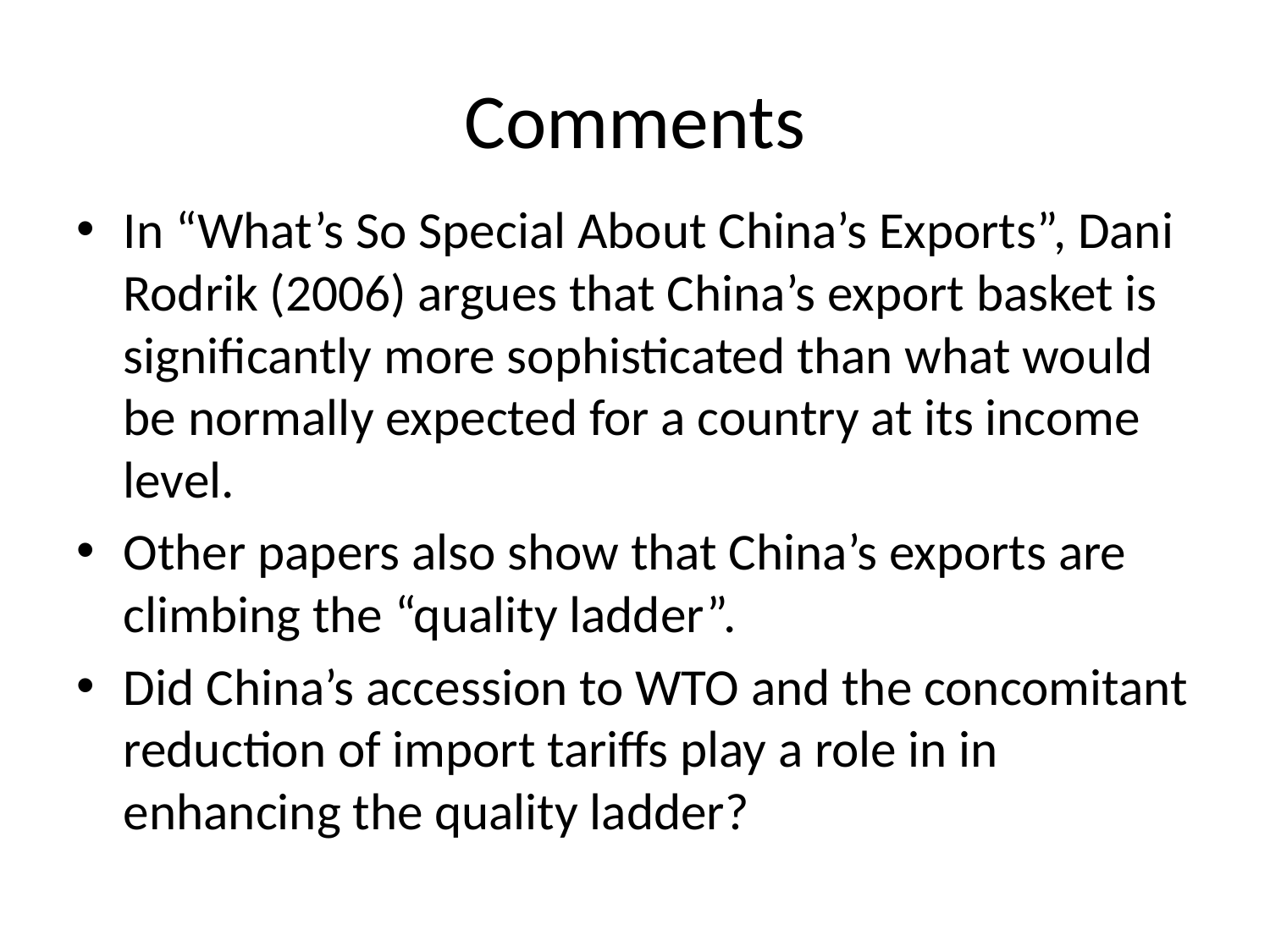

# Comments
In “What’s So Special About China’s Exports”, Dani Rodrik (2006) argues that China’s export basket is significantly more sophisticated than what would be normally expected for a country at its income level.
Other papers also show that China’s exports are climbing the “quality ladder”.
Did China’s accession to WTO and the concomitant reduction of import tariffs play a role in in enhancing the quality ladder?